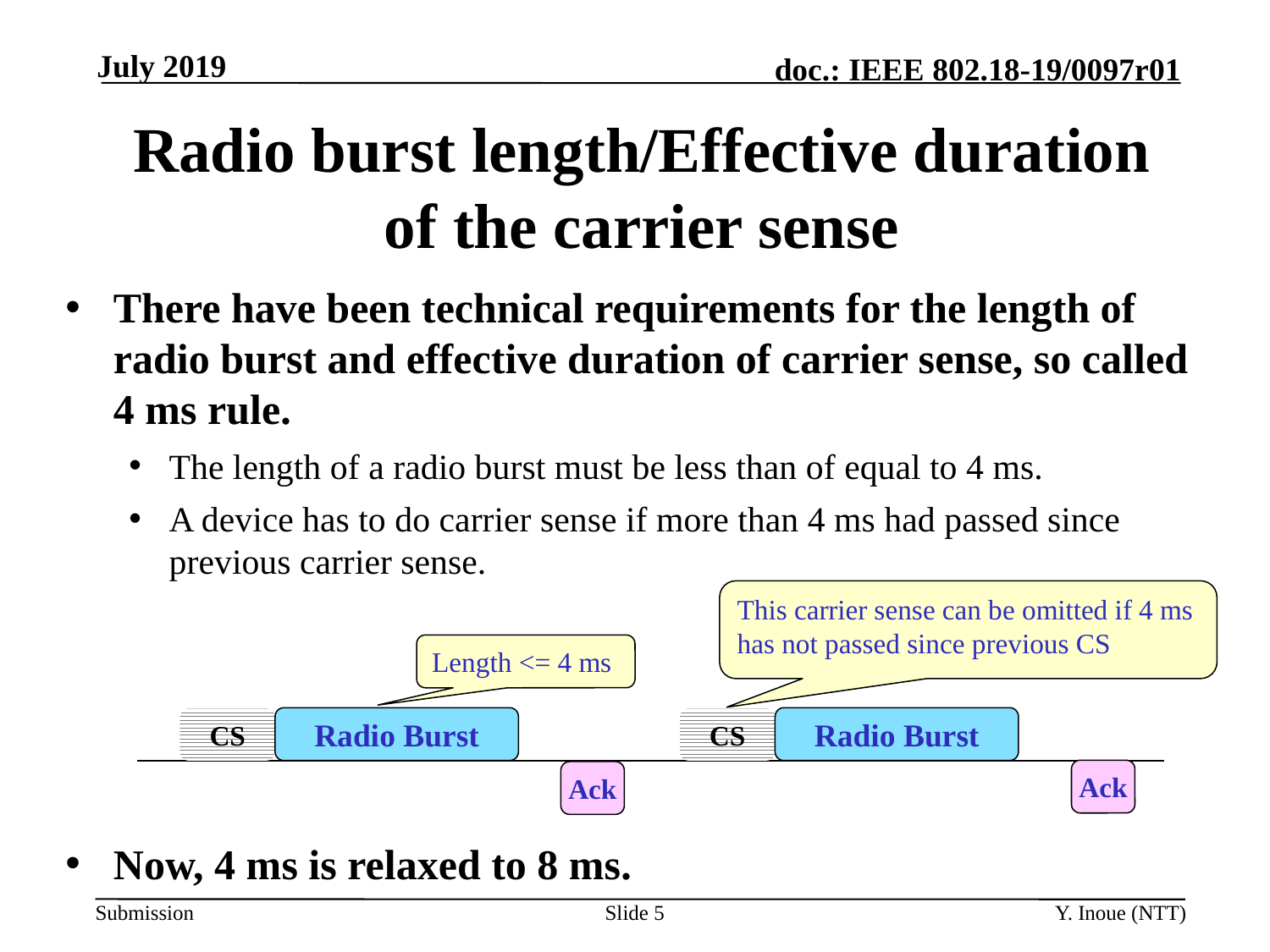

July 2019
# Radio burst length/Effective duration of the carrier sense
There have been technical requirements for the length of radio burst and effective duration of carrier sense, so called 4 ms rule.
The length of a radio burst must be less than of equal to 4 ms.
A device has to do carrier sense if more than 4 ms had passed since previous carrier sense.

Now, 4 ms is relaxed to 8 ms.
This carrier sense can be omitted if 4 ms has not passed since previous CS
Length <= 4 ms
Radio Burst
Radio Burst
CS
CS
Ack
Ack
Slide 5
Y. Inoue (NTT)